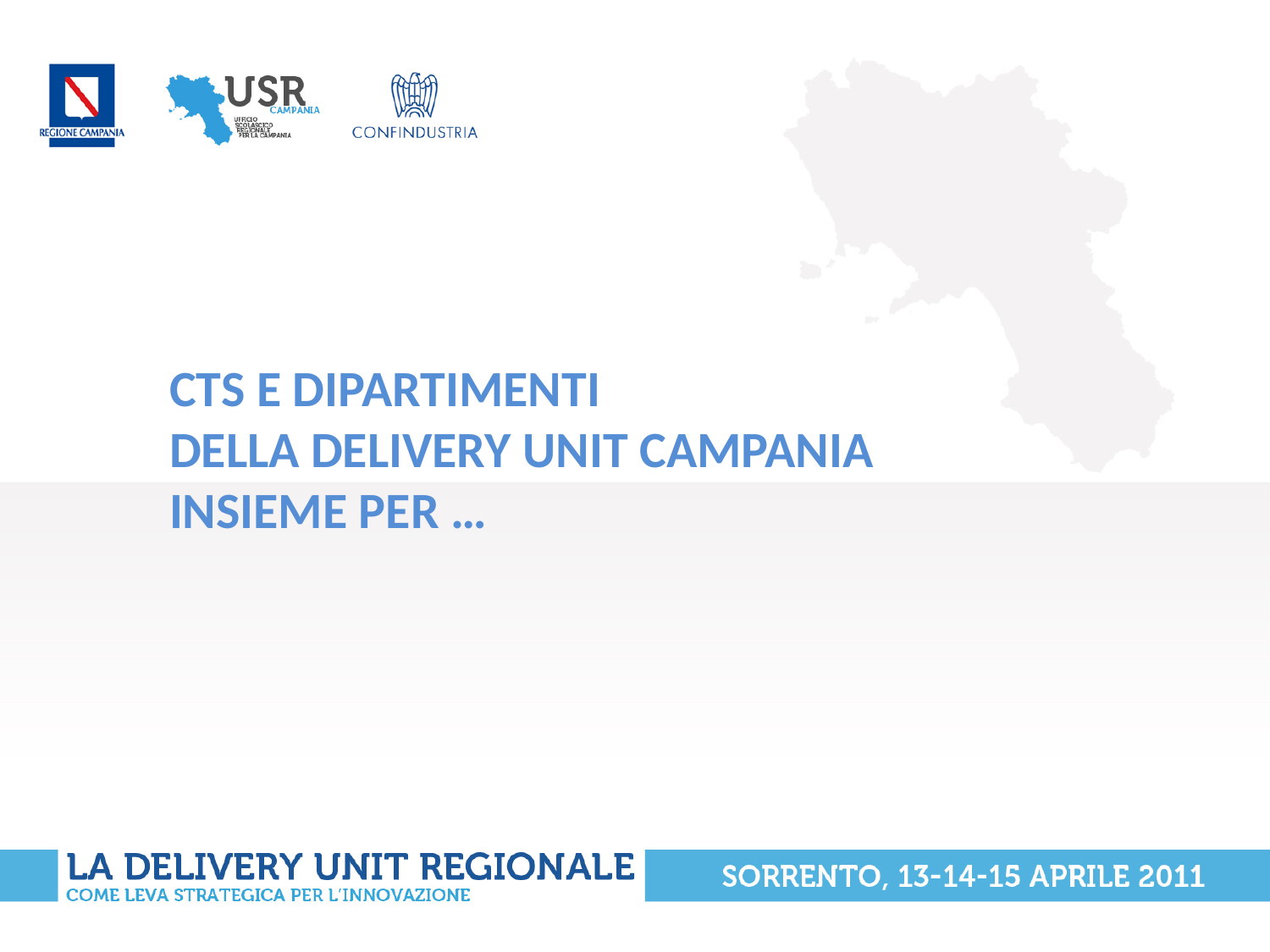

# CTS e DIPARTIMENTI della DELIVERY UNIT CAMPANIA insieme per …